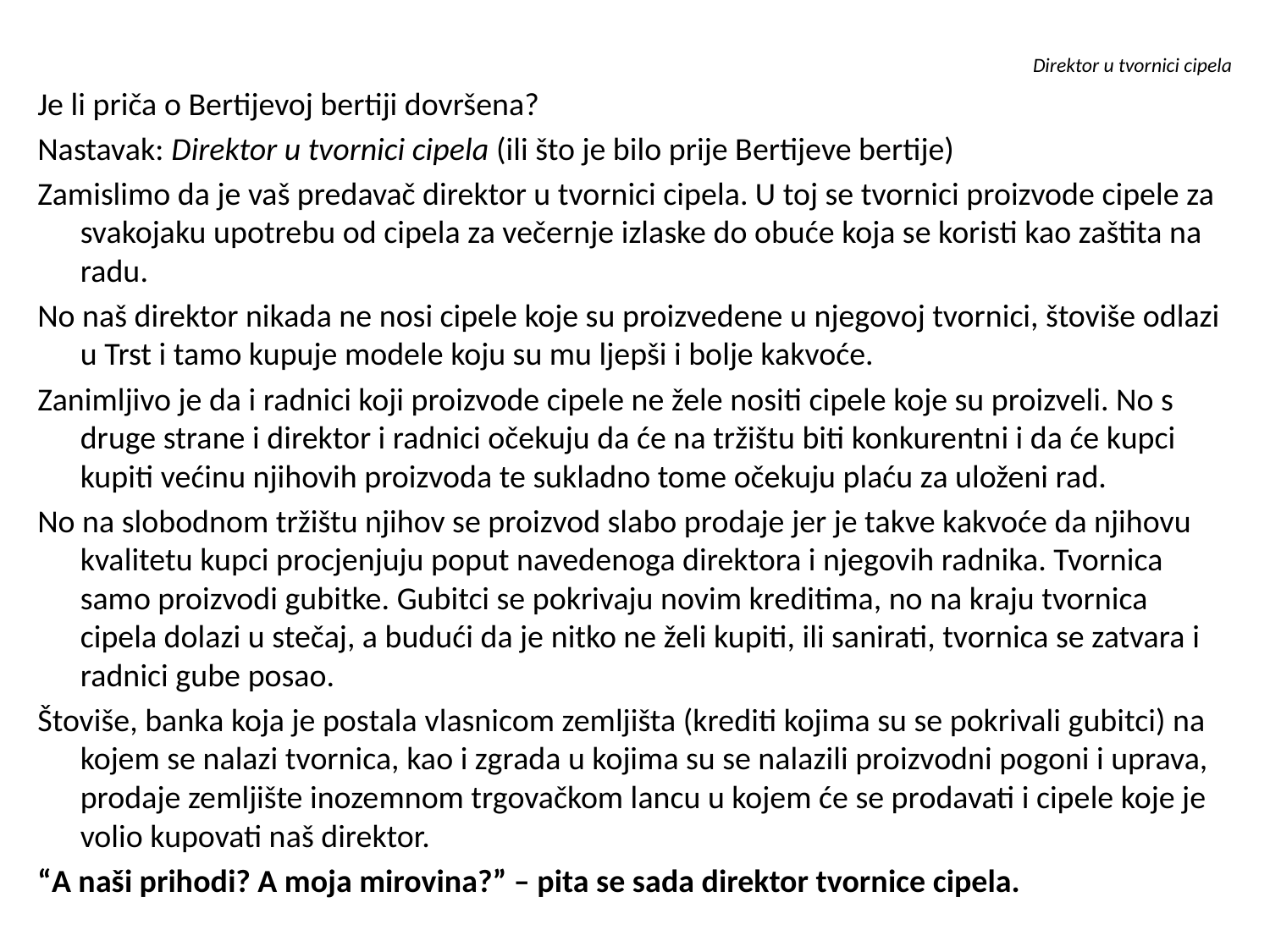

Direktor u tvornici cipela
Je li priča o Bertijevoj bertiji dovršena?
Nastavak: Direktor u tvornici cipela (ili što je bilo prije Bertijeve bertije)
Zamislimo da je vaš predavač direktor u tvornici cipela. U toj se tvornici proizvode cipele za svakojaku upotrebu od cipela za večernje izlaske do obuće koja se koristi kao zaštita na radu.
No naš direktor nikada ne nosi cipele koje su proizvedene u njegovoj tvornici, štoviše odlazi u Trst i tamo kupuje modele koju su mu ljepši i bolje kakvoće.
Zanimljivo je da i radnici koji proizvode cipele ne žele nositi cipele koje su proizveli. No s druge strane i direktor i radnici očekuju da će na tržištu biti konkurentni i da će kupci kupiti većinu njihovih proizvoda te sukladno tome očekuju plaću za uloženi rad.
No na slobodnom tržištu njihov se proizvod slabo prodaje jer je takve kakvoće da njihovu kvalitetu kupci procjenjuju poput navedenoga direktora i njegovih radnika. Tvornica samo proizvodi gubitke. Gubitci se pokrivaju novim kreditima, no na kraju tvornica cipela dolazi u stečaj, a budući da je nitko ne želi kupiti, ili sanirati, tvornica se zatvara i radnici gube posao.
Štoviše, banka koja je postala vlasnicom zemljišta (krediti kojima su se pokrivali gubitci) na kojem se nalazi tvornica, kao i zgrada u kojima su se nalazili proizvodni pogoni i uprava, prodaje zemljište inozemnom trgovačkom lancu u kojem će se prodavati i cipele koje je volio kupovati naš direktor.
“A naši prihodi? A moja mirovina?” – pita se sada direktor tvornice cipela.